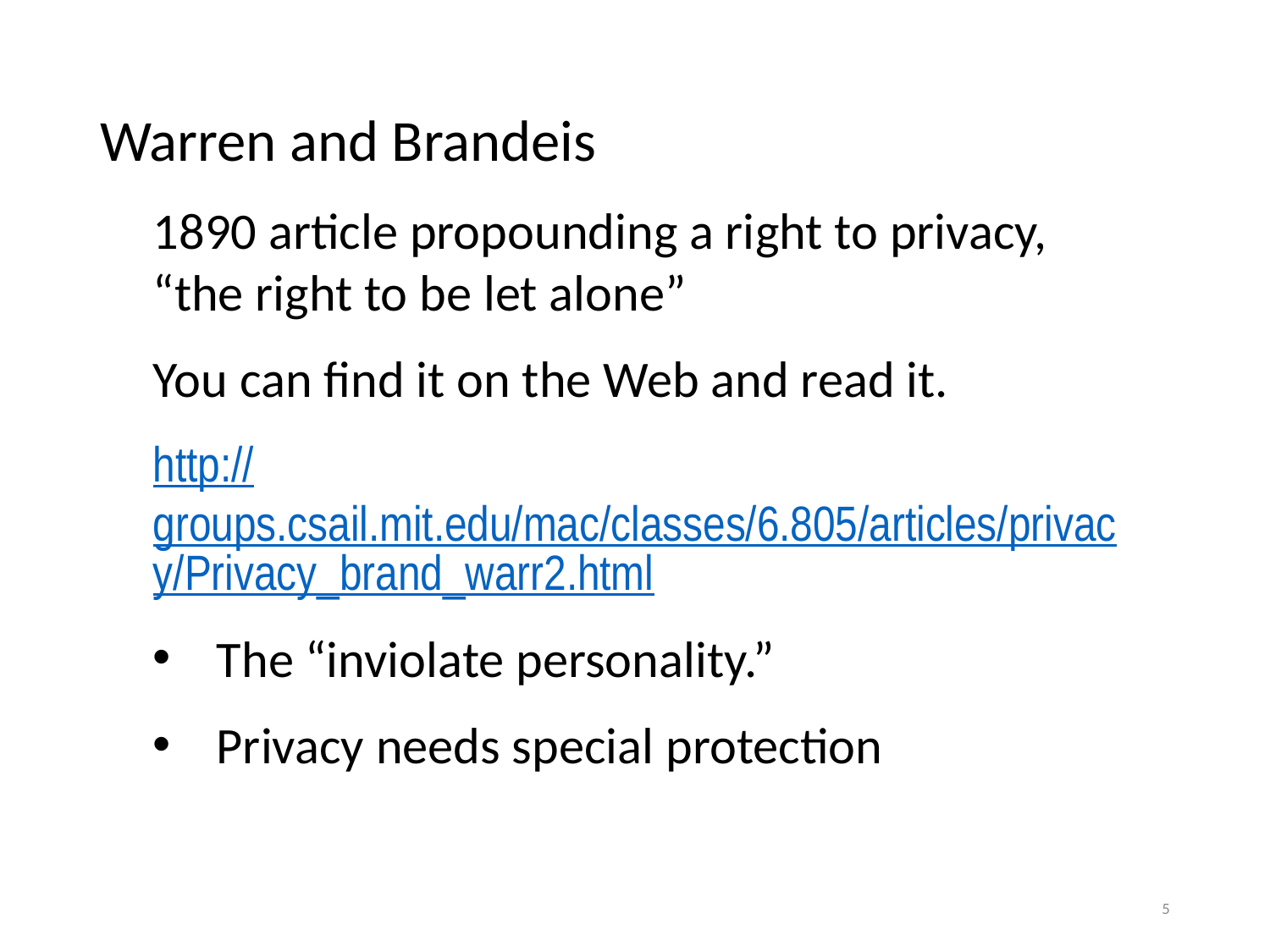

# Warren and Brandeis
1890 article propounding a right to privacy, “the right to be let alone”
You can find it on the Web and read it.
http://groups.csail.mit.edu/mac/classes/6.805/articles/privacy/Privacy_brand_warr2.html
The “inviolate personality.”
Privacy needs special protection
5